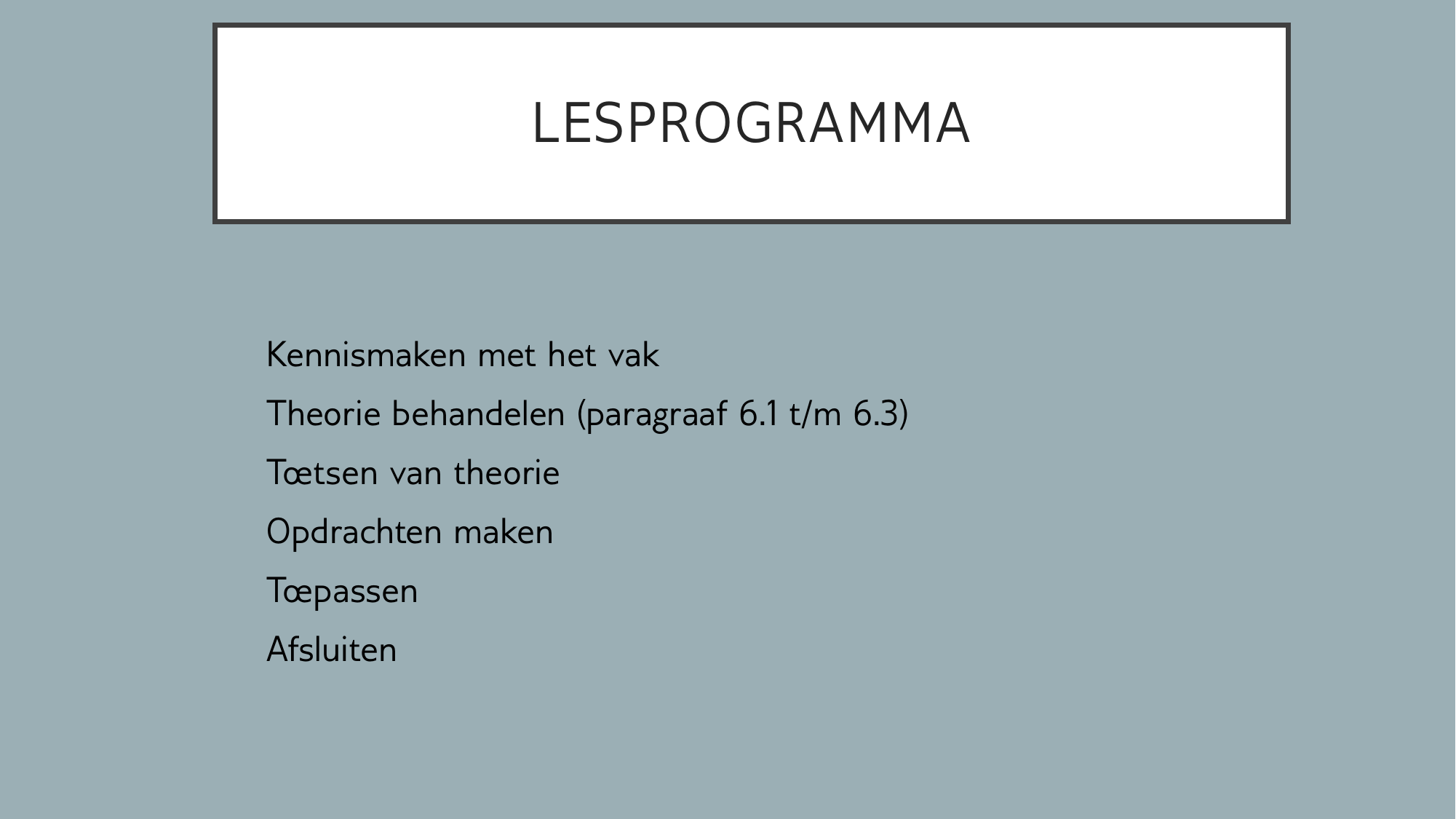

# Lesprogramma

Kennismaken met het vak
Theorie behandelen (paragraaf 6.1 t/m 6.3)
Toetsen van theorie
Opdrachten maken
Toepassen
Afsluiten